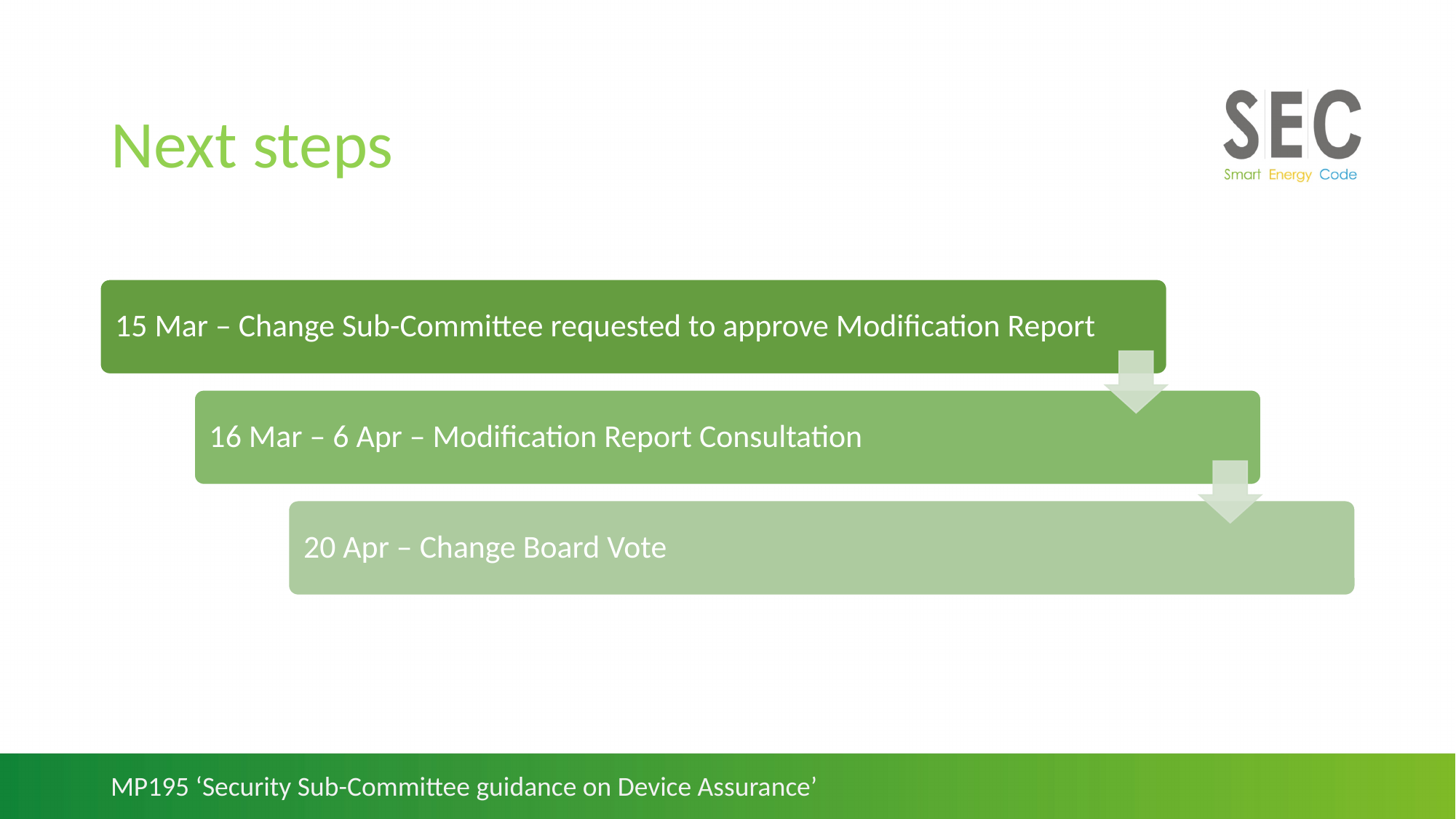

# Next steps
15 Mar – Change Sub-Committee requested to approve Modification Report
16 Mar – 6 Apr – Modification Report Consultation
20 Apr – Change Board Vote

MP195 ‘Security Sub-Committee guidance on Device Assurance’